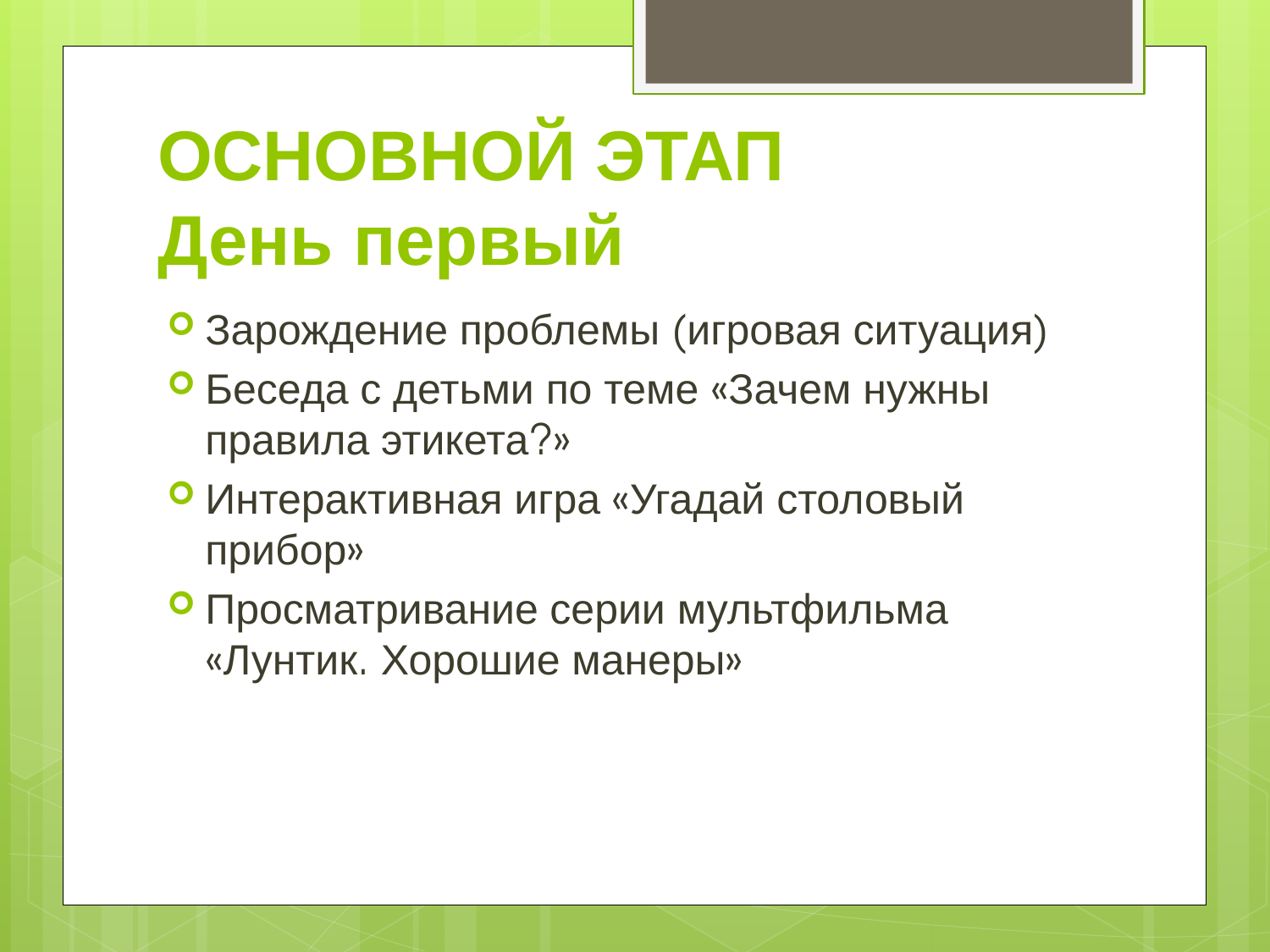

# ОСНОВНОЙ ЭТАП День первый
Зарождение проблемы (игровая ситуация)
Беседа с детьми по теме «Зачем нужны правила этикета?»
Интерактивная игра «Угадай столовый прибор»
Просматривание серии мультфильма «Лунтик. Хорошие манеры»